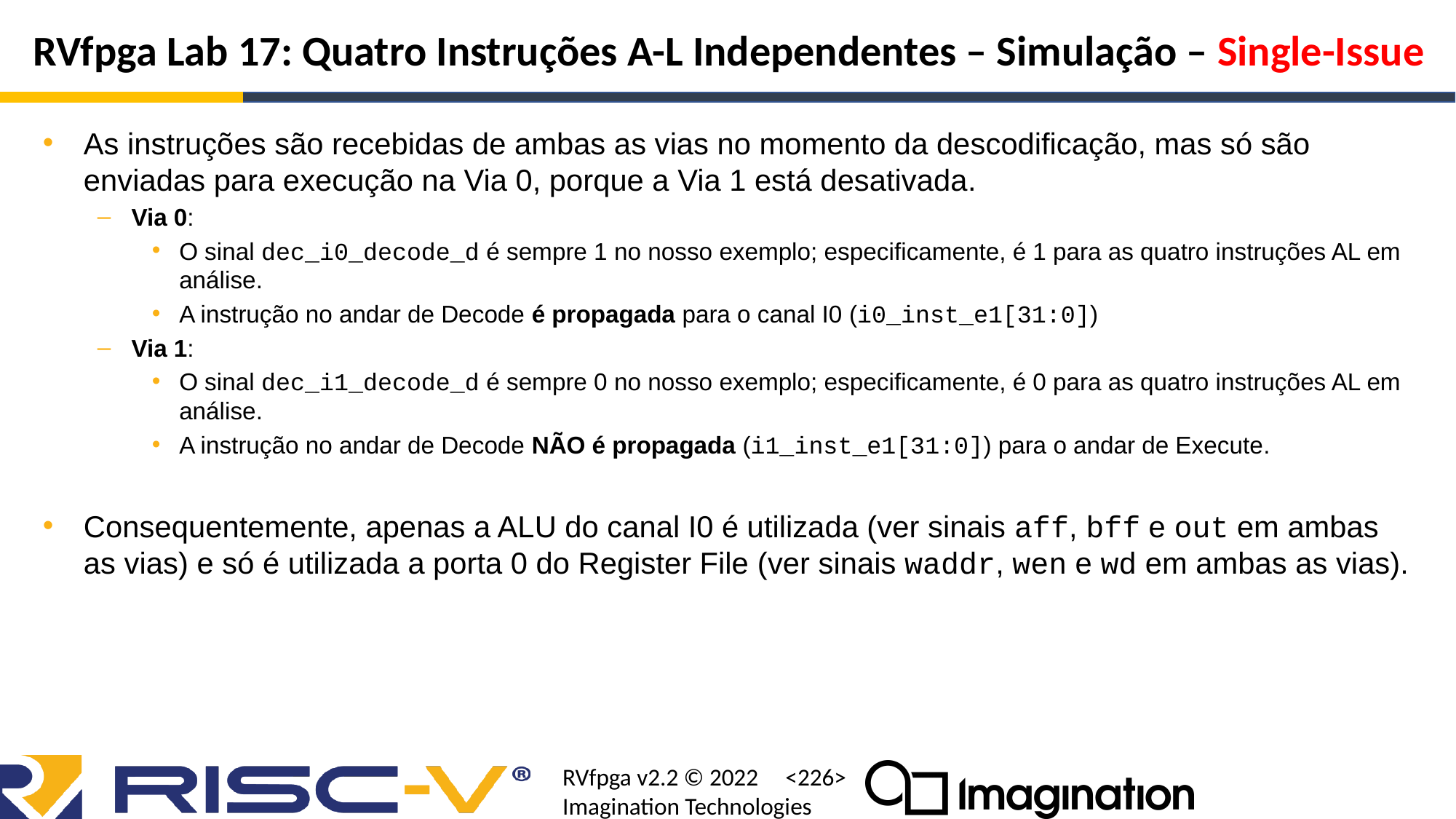

# RVfpga Lab 17: Quatro Instruções A-L Independentes – Simulação – Single-Issue
As instruções são recebidas de ambas as vias no momento da descodificação, mas só são enviadas para execução na Via 0, porque a Via 1 está desativada.
Via 0:
O sinal dec_i0_decode_d é sempre 1 no nosso exemplo; especificamente, é 1 para as quatro instruções AL em análise.
A instrução no andar de Decode é propagada para o canal I0 (i0_inst_e1[31:0])
Via 1:
O sinal dec_i1_decode_d é sempre 0 no nosso exemplo; especificamente, é 0 para as quatro instruções AL em análise.
A instrução no andar de Decode NÃO é propagada (i1_inst_e1[31:0]) para o andar de Execute.

Consequentemente, apenas a ALU do canal I0 é utilizada (ver sinais aff, bff e out em ambas as vias) e só é utilizada a porta 0 do Register File (ver sinais waddr, wen e wd em ambas as vias).